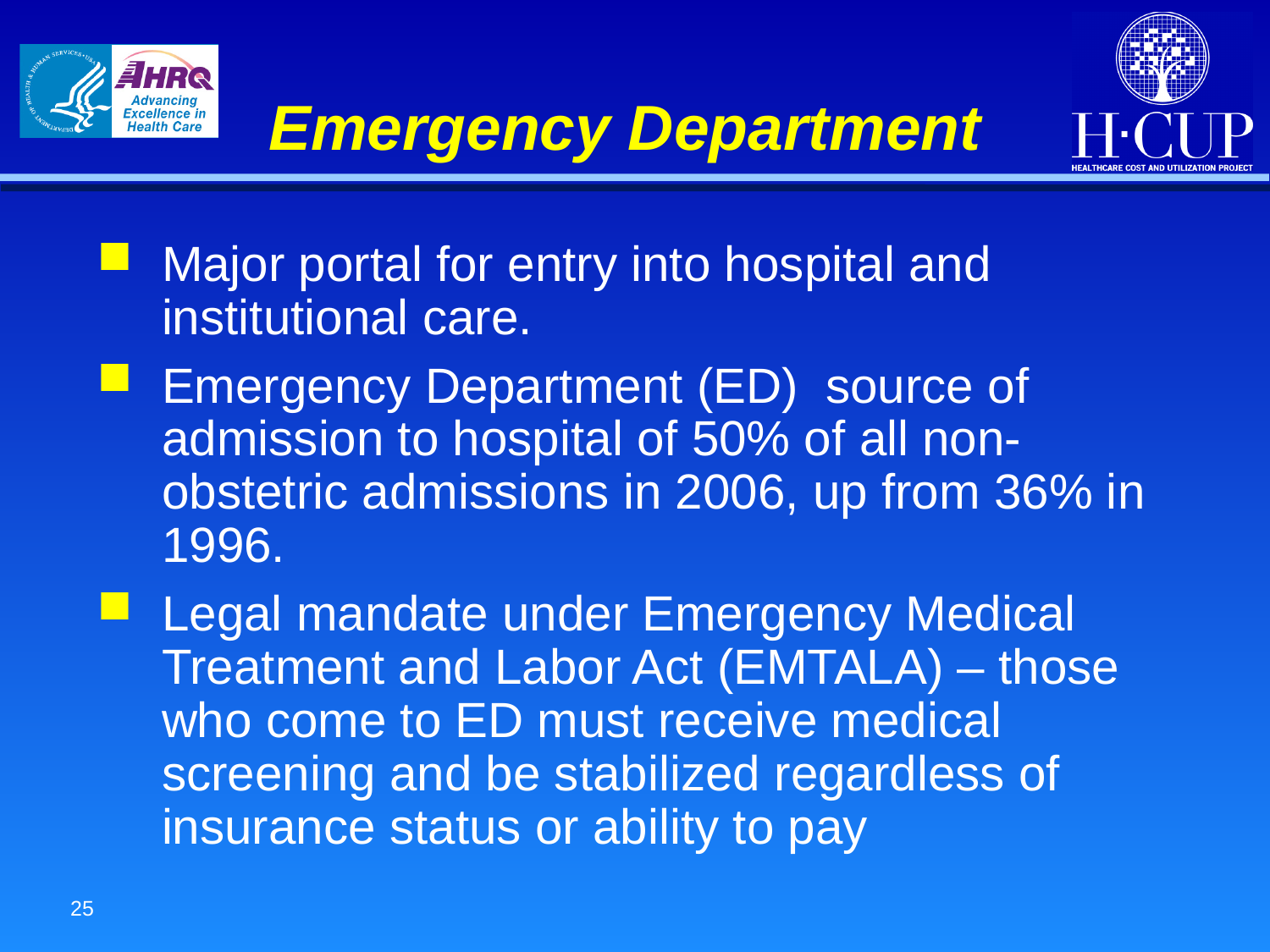

# Emergency Department
Major portal for entry into hospital and institutional care.
Emergency Department (ED)  source of admission to hospital of 50% of all non-obstetric admissions in 2006, up from 36% in 1996.
Legal mandate under Emergency Medical Treatment and Labor Act (EMTALA) – those who come to ED must receive medical screening and be stabilized regardless of insurance status or ability to pay

25